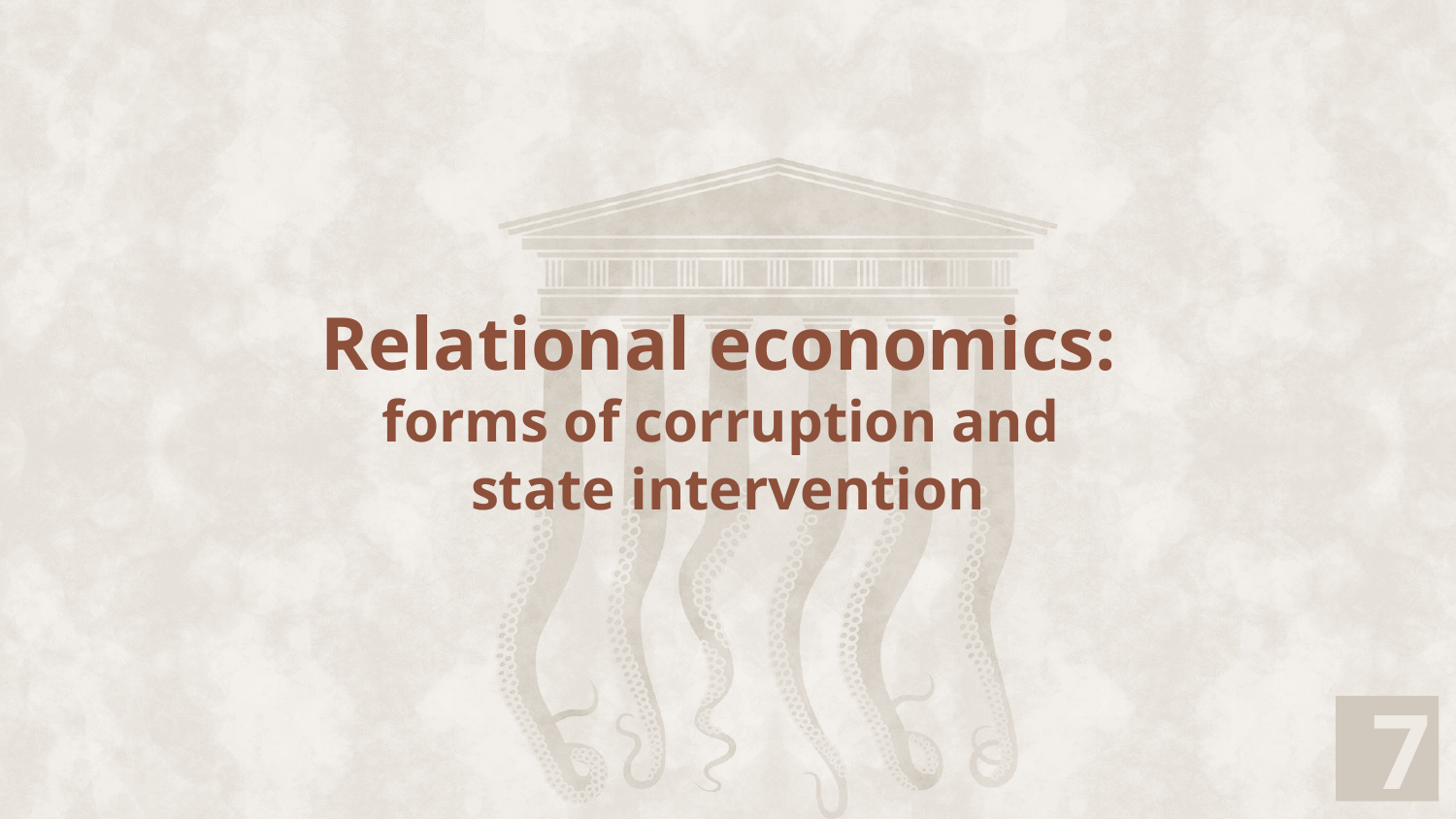

# Relational economics: forms of corruption and state intervention
7